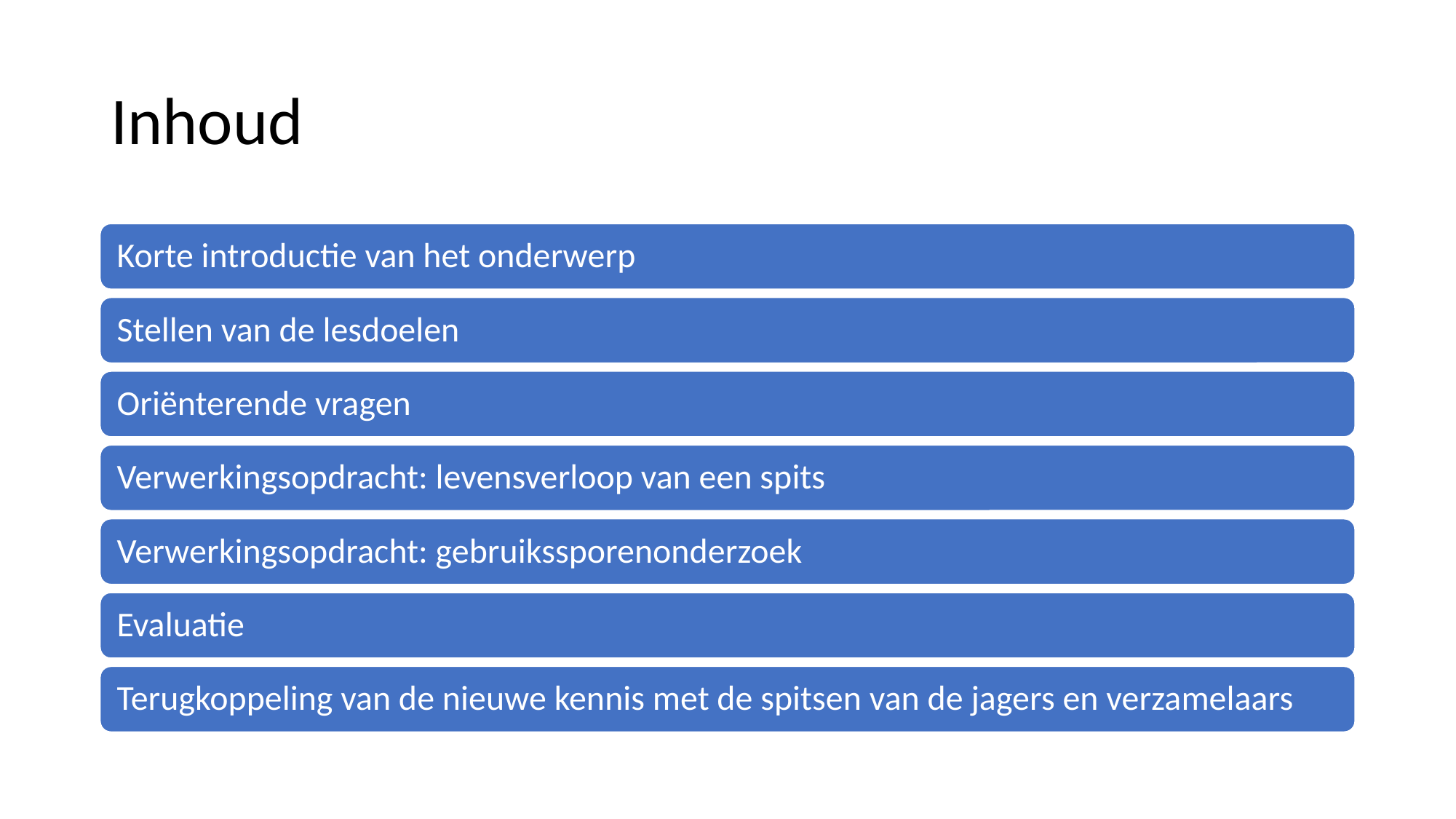

# Inhoud
Korte introductie van het onderwerp
Stellen van de lesdoelen
Oriënterende vragen
Verwerkingsopdracht: levensverloop van een spits
Verwerkingsopdracht: gebruikssporenonderzoek
Evaluatie
Terugkoppeling van de nieuwe kennis met de spitsen van de jagers en verzamelaars